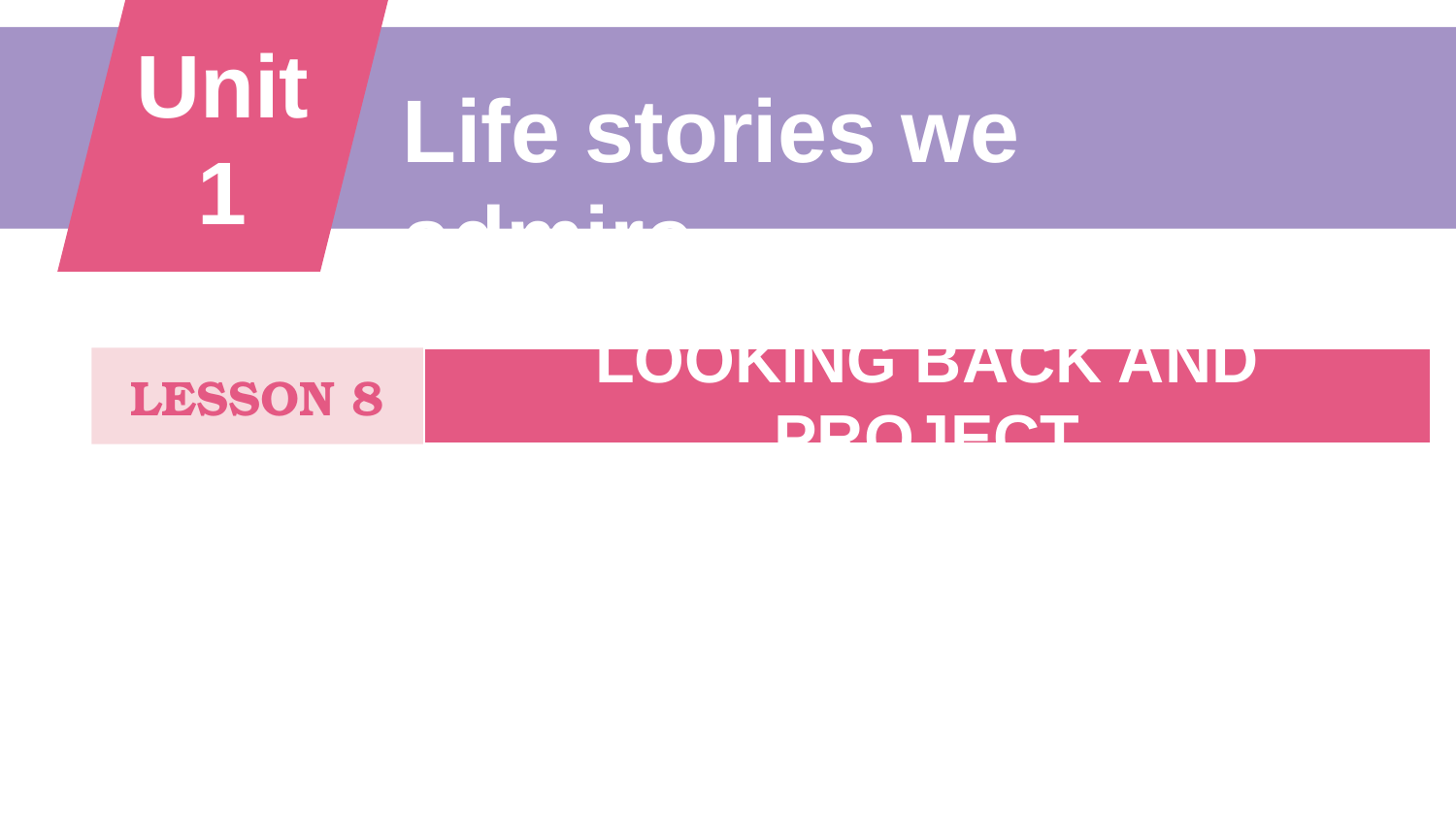

Unit 1

Life stories we admire
LOOKING BACK AND PROJECT
LESSON 8